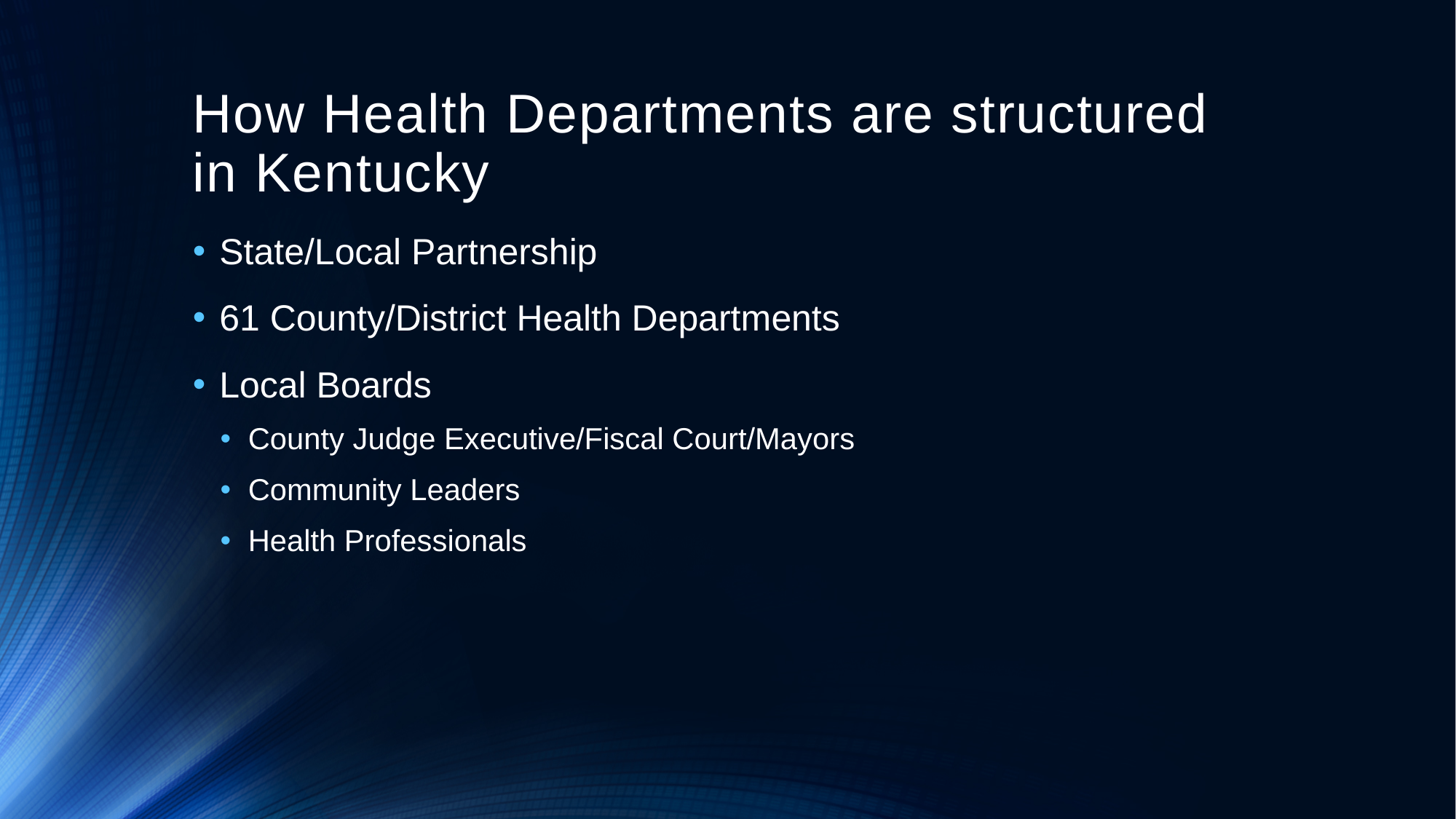

# How Health Departments are structured in Kentucky
State/Local Partnership
61 County/District Health Departments
Local Boards
County Judge Executive/Fiscal Court/Mayors
Community Leaders
Health Professionals